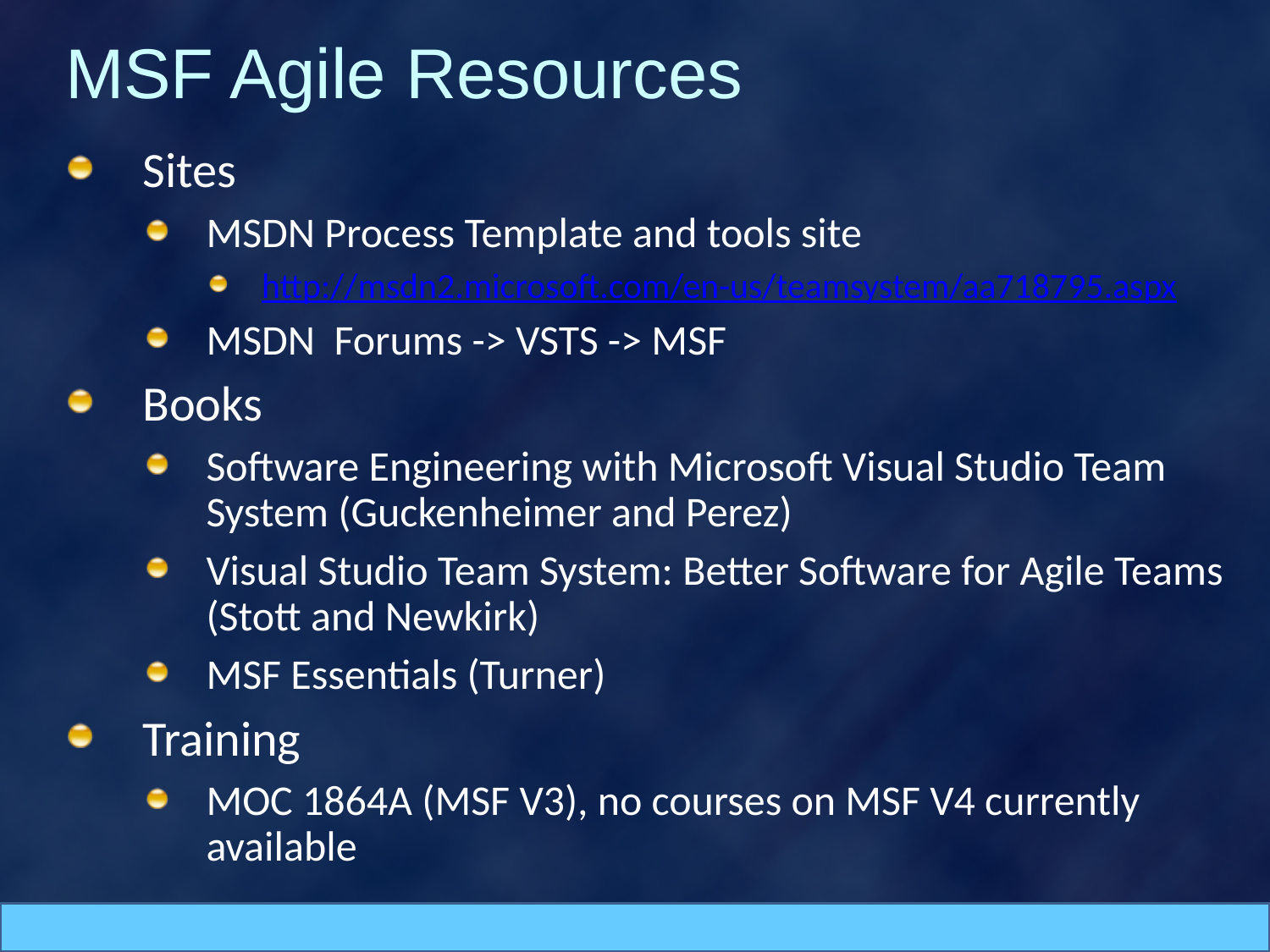

# MSF Agile Resources
Sites
MSDN Process Template and tools site
http://msdn2.microsoft.com/en-us/teamsystem/aa718795.aspx
MSDN  Forums -> VSTS -> MSF
Books
Software Engineering with Microsoft Visual Studio Team System (Guckenheimer and Perez)
Visual Studio Team System: Better Software for Agile Teams (Stott and Newkirk)
MSF Essentials (Turner)
Training
MOC 1864A (MSF V3), no courses on MSF V4 currently available